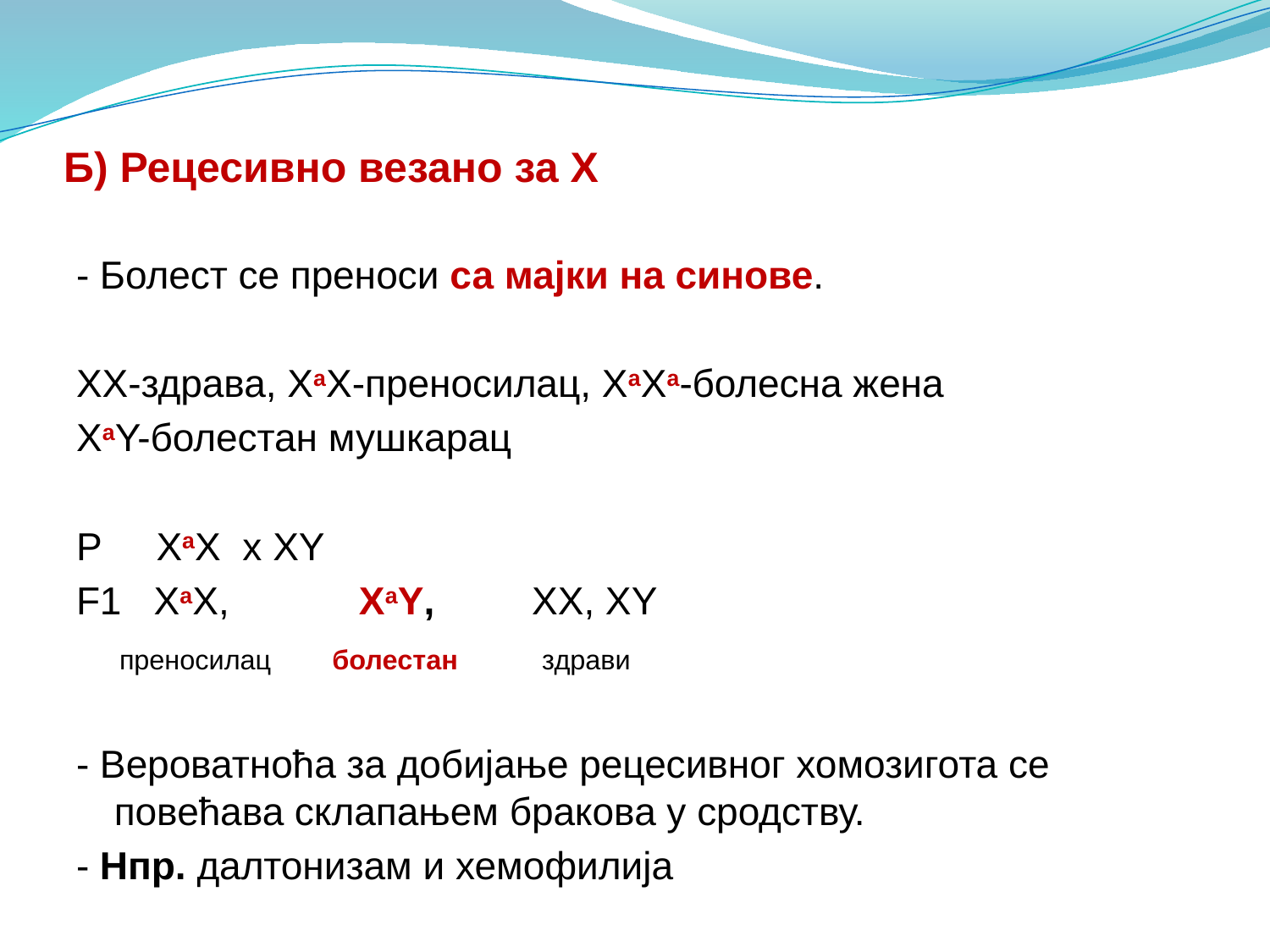

# Б) Рецесивно везано за X
- Болест се преноси са мајки на синове.

XX-здрава, XаX-преносилац, XаXа-болесна жена
XаY-болестан мушкарац

P     XаX  x XY
F1   XаX,            XаY,         XX, XY
    преносилац        болестан           здрави

- Вероватноћа за добијање рецесивног хомозигота се повећава склапањем бракова у сродству.
- Нпр. далтонизам и хемофилија